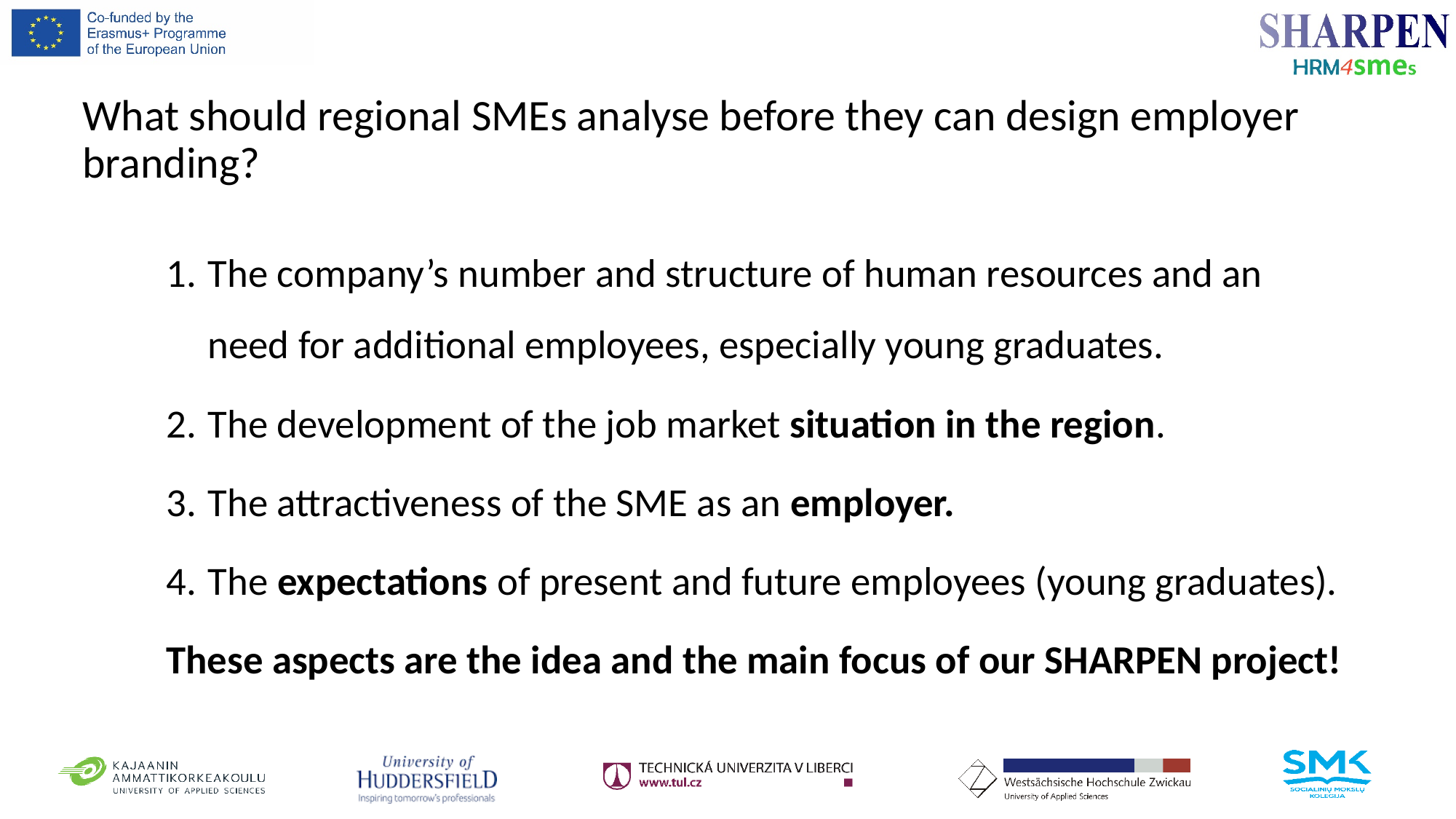

# What should regional SMEs analyse before they can design employer branding?
The company’s number and structure of human resources and an need for additional employees, especially young graduates.
The development of the job market situation in the region.
The attractiveness of the SME as an employer.
The expectations of present and future employees (young graduates).
These aspects are the idea and the main focus of our SHARPEN project!